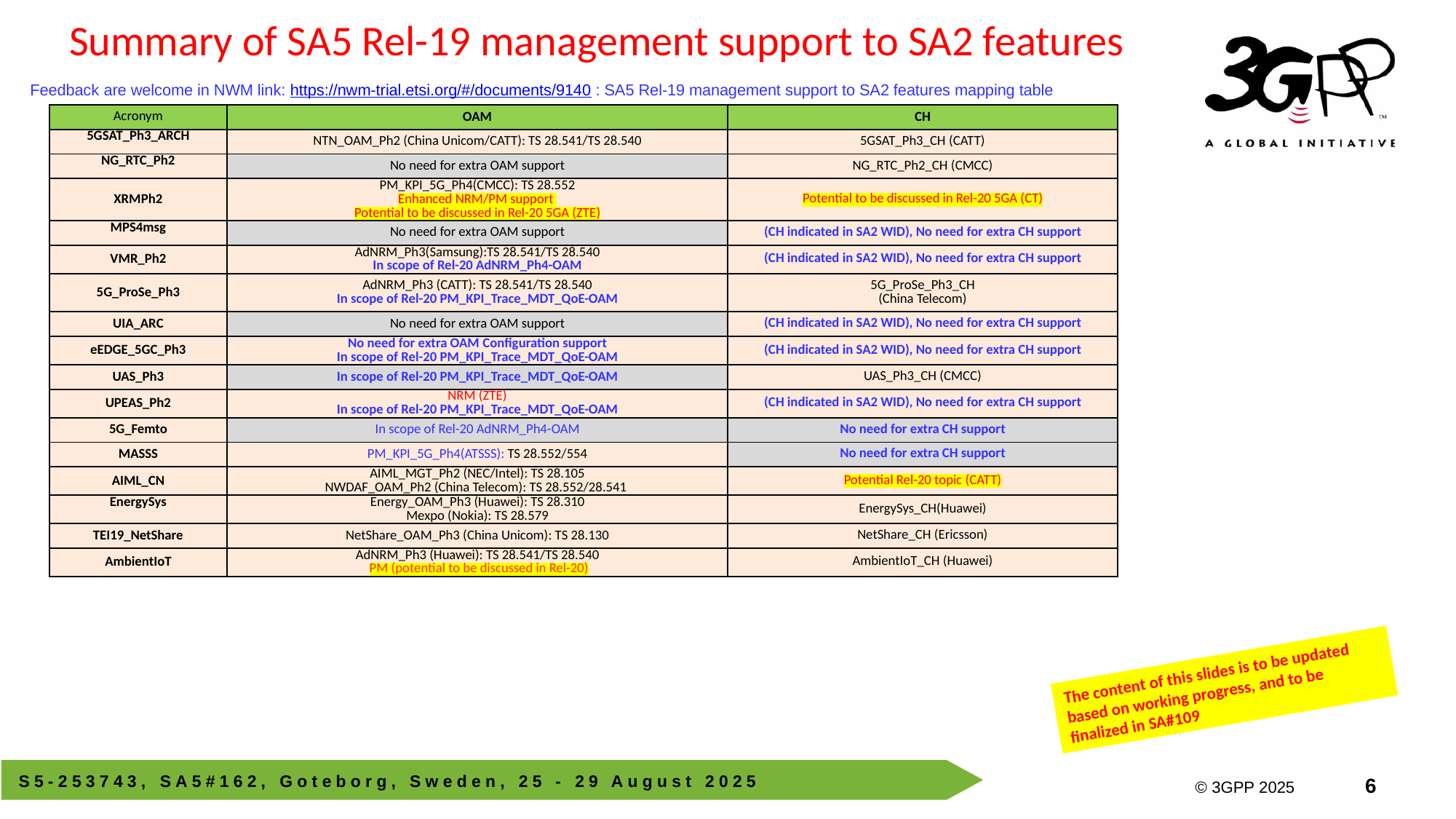

Summary of SA5 Rel-19 management support to SA2 features
Feedback are welcome in NWM link: https://nwm-trial.etsi.org/#/documents/9140 : SA5 Rel-19 management support to SA2 features mapping table
| Acronym | OAM | CH |
| --- | --- | --- |
| 5GSAT\_Ph3\_ARCH | NTN\_OAM\_Ph2 (China Unicom/CATT): TS 28.541/TS 28.540 | 5GSAT\_Ph3\_CH (CATT) |
| NG\_RTC\_Ph2 | No need for extra OAM support | NG\_RTC\_Ph2\_CH (CMCC) |
| XRMPh2 | PM\_KPI\_5G\_Ph4(CMCC): TS 28.552 Enhanced NRM/PM support Potential to be discussed in Rel-20 5GA (ZTE) | Potential to be discussed in Rel-20 5GA (CT) |
| MPS4msg | No need for extra OAM support | (CH indicated in SA2 WID), No need for extra CH support |
| VMR\_Ph2 | AdNRM\_Ph3(Samsung):TS 28.541/TS 28.540 In scope of Rel-20 AdNRM\_Ph4-OAM | (CH indicated in SA2 WID), No need for extra CH support |
| 5G\_ProSe\_Ph3 | AdNRM\_Ph3 (CATT): TS 28.541/TS 28.540 In scope of Rel-20 PM\_KPI\_Trace\_MDT\_QoE-OAM | 5G\_ProSe\_Ph3\_CH (China Telecom) |
| UIA\_ARC | No need for extra OAM support | (CH indicated in SA2 WID), No need for extra CH support |
| eEDGE\_5GC\_Ph3 | No need for extra OAM Configuration support In scope of Rel-20 PM\_KPI\_Trace\_MDT\_QoE-OAM | (CH indicated in SA2 WID), No need for extra CH support |
| UAS\_Ph3 | In scope of Rel-20 PM\_KPI\_Trace\_MDT\_QoE-OAM | UAS\_Ph3\_CH (CMCC) |
| UPEAS\_Ph2 | NRM (ZTE) In scope of Rel-20 PM\_KPI\_Trace\_MDT\_QoE-OAM | (CH indicated in SA2 WID), No need for extra CH support |
| 5G\_Femto | In scope of Rel-20 AdNRM\_Ph4-OAM | No need for extra CH support |
| MASSS | PM\_KPI\_5G\_Ph4(ATSSS): TS 28.552/554 | No need for extra CH support |
| AIML\_CN | AIML\_MGT\_Ph2 (NEC/Intel): TS 28.105 NWDAF\_OAM\_Ph2 (China Telecom): TS 28.552/28.541 | Potential Rel-20 topic (CATT) |
| EnergySys | Energy\_OAM\_Ph3 (Huawei): TS 28.310 Mexpo (Nokia): TS 28.579 | EnergySys\_CH(Huawei) |
| TEI19\_NetShare | NetShare\_OAM\_Ph3 (China Unicom): TS 28.130 | NetShare\_CH (Ericsson) |
| AmbientIoT | AdNRM\_Ph3 (Huawei): TS 28.541/TS 28.540 PM (potential to be discussed in Rel-20) | AmbientIoT\_CH (Huawei) |
The content of this slides is to be updated based on working progress, and to be finalized in SA#109